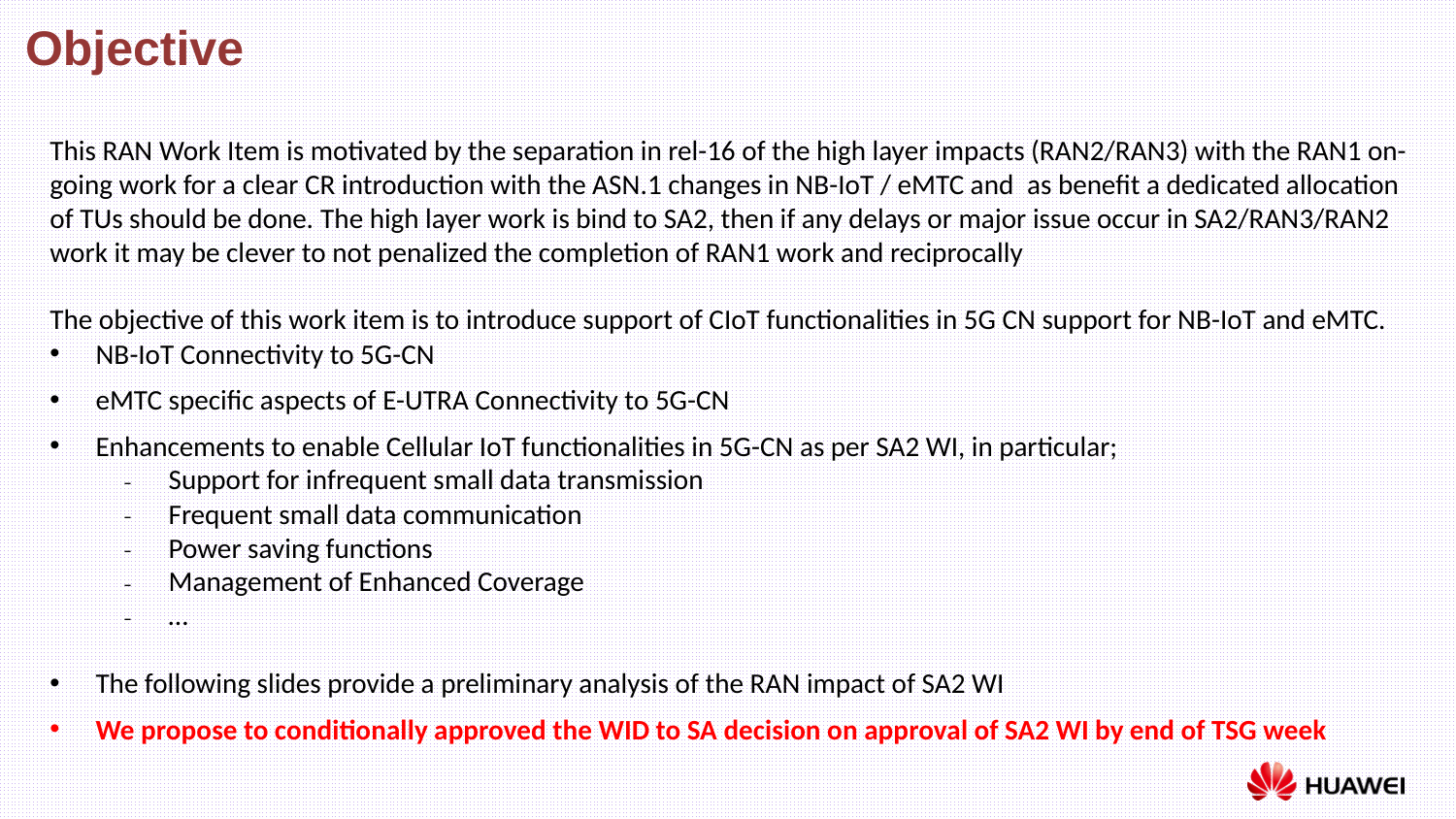

Objective
This RAN Work Item is motivated by the separation in rel-16 of the high layer impacts (RAN2/RAN3) with the RAN1 on-going work for a clear CR introduction with the ASN.1 changes in NB-IoT / eMTC and  as benefit a dedicated allocation of TUs should be done. The high layer work is bind to SA2, then if any delays or major issue occur in SA2/RAN3/RAN2 work it may be clever to not penalized the completion of RAN1 work and reciprocally

The objective of this work item is to introduce support of CIoT functionalities in 5G CN support for NB-IoT and eMTC.
NB-IoT Connectivity to 5G-CN
eMTC specific aspects of E-UTRA Connectivity to 5G-CN
Enhancements to enable Cellular IoT functionalities in 5G-CN as per SA2 WI, in particular;
Support for infrequent small data transmission
Frequent small data communication
Power saving functions
Management of Enhanced Coverage
…

The following slides provide a preliminary analysis of the RAN impact of SA2 WI
We propose to conditionally approved the WID to SA decision on approval of SA2 WI by end of TSG week